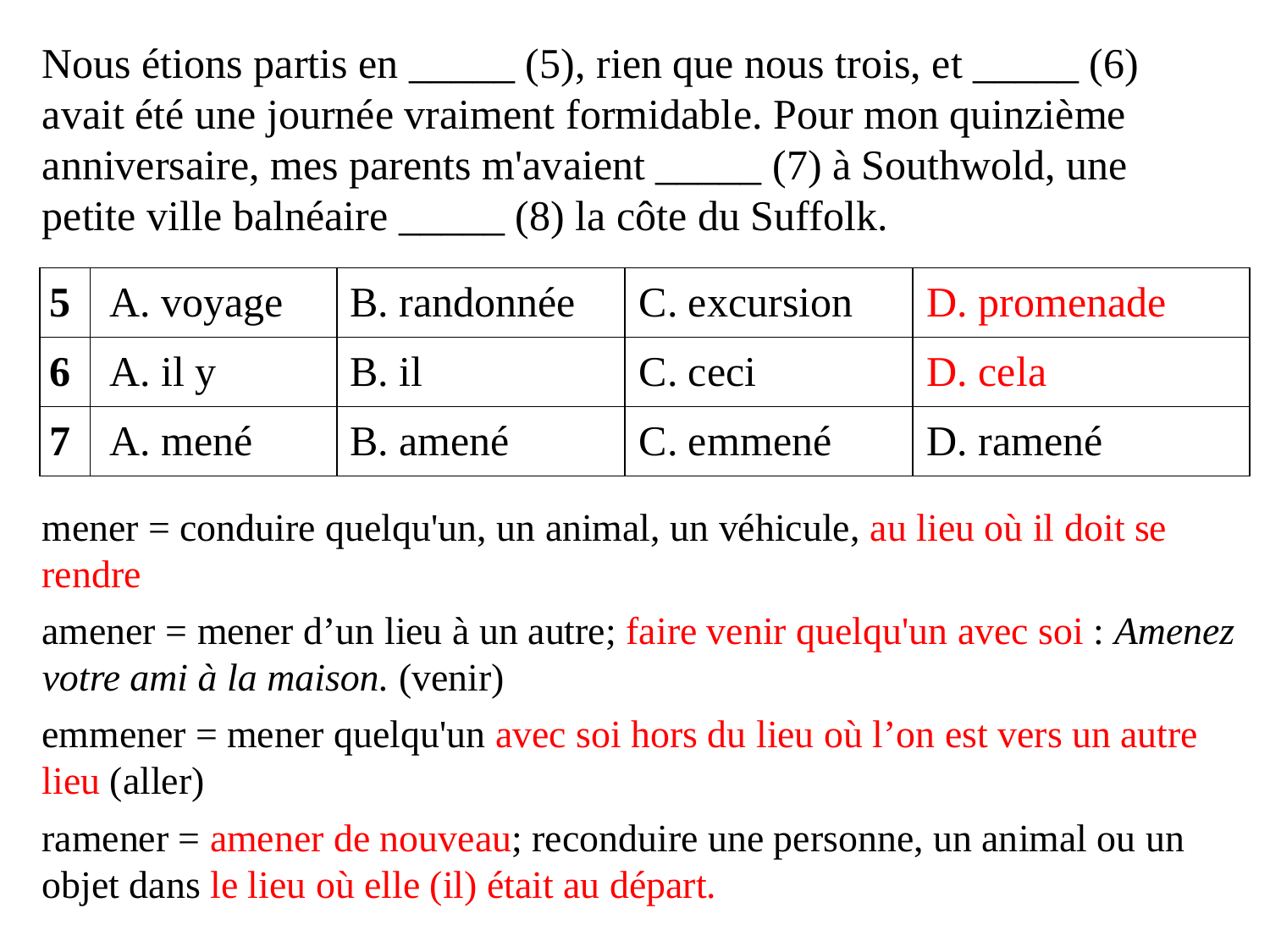

Nous étions partis en _____ (5), rien que nous trois, et _____ (6) avait été une journée vraiment formidable. Pour mon quinzième anniversaire, mes parents m'avaient _____ (7) à Southwold, une petite ville balnéaire _____ (8) la côte du Suffolk.

| 5 | А. voyage | B. randonnée | C. excursion | D. promenade |
| --- | --- | --- | --- | --- |
| 6 | А. il y | B. il | C. ceci | D. cela |
| 7 | А. mené | B. amené | C. emmené | D. ramené |
mener = conduire quelqu'un, un animal, un véhicule, au lieu où il doit se rendre
amener = mener d’un lieu à un autre; faire venir quelqu'un avec soi : Amenez votre ami à la maison. (venir)
emmener = mener quelqu'un avec soi hors du lieu où l’on est vers un autre lieu (aller)
ramener = amener de nouveau; reconduire une personne, un animal ou un objet dans le lieu où elle (il) était au départ.